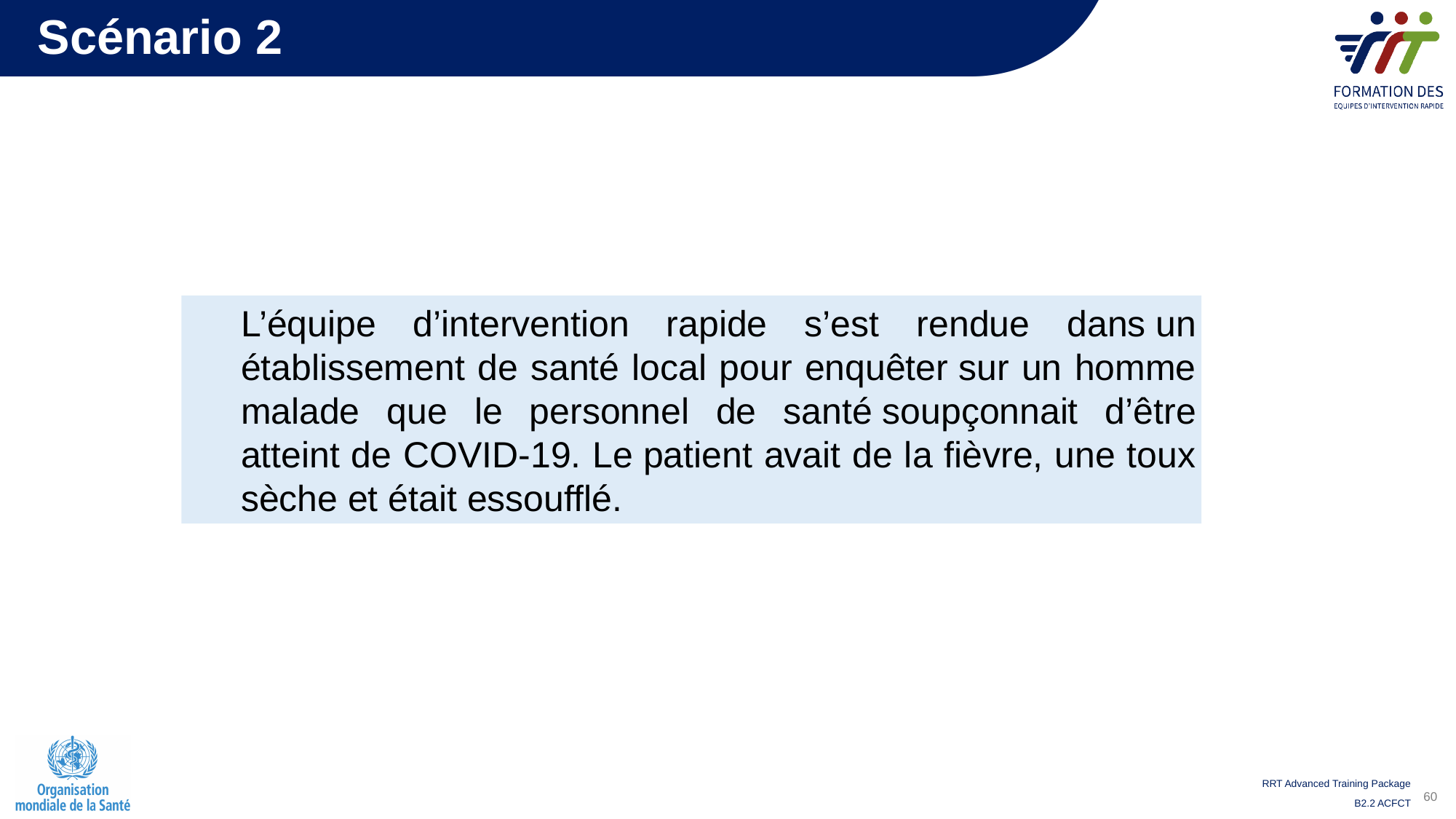

Scénario 2
L’équipe d’intervention rapide s’est rendue dans un établissement de santé local pour enquêter sur un homme malade que le personnel de santé soupçonnait d’être atteint de COVID-19. Le patient avait de la fièvre, une toux sèche et était essoufflé.